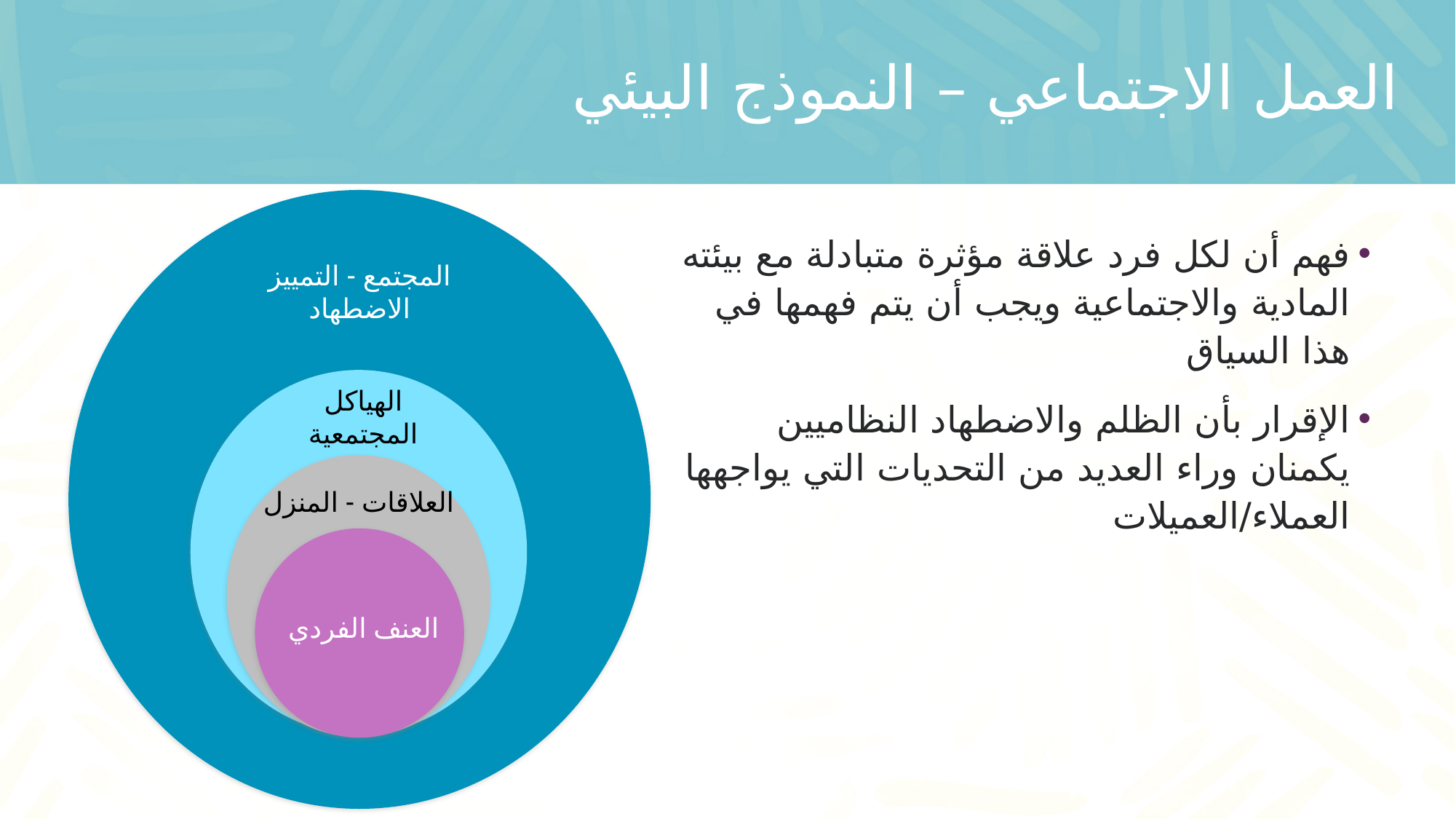

# العمل الاجتماعي – النموذج البيئي

فهم أن لكل فرد علاقة مؤثرة متبادلة مع بيئته المادية والاجتماعية ويجب أن يتم فهمها في هذا السياق
الإقرار بأن الظلم والاضطهاد النظاميين يكمنان وراء العديد من التحديات التي يواجهها العملاء/العميلات
المجتمع - التمييز
الاضطهاد

الهياكل المجتمعية

العلاقات - المنزل

العنف الفردي